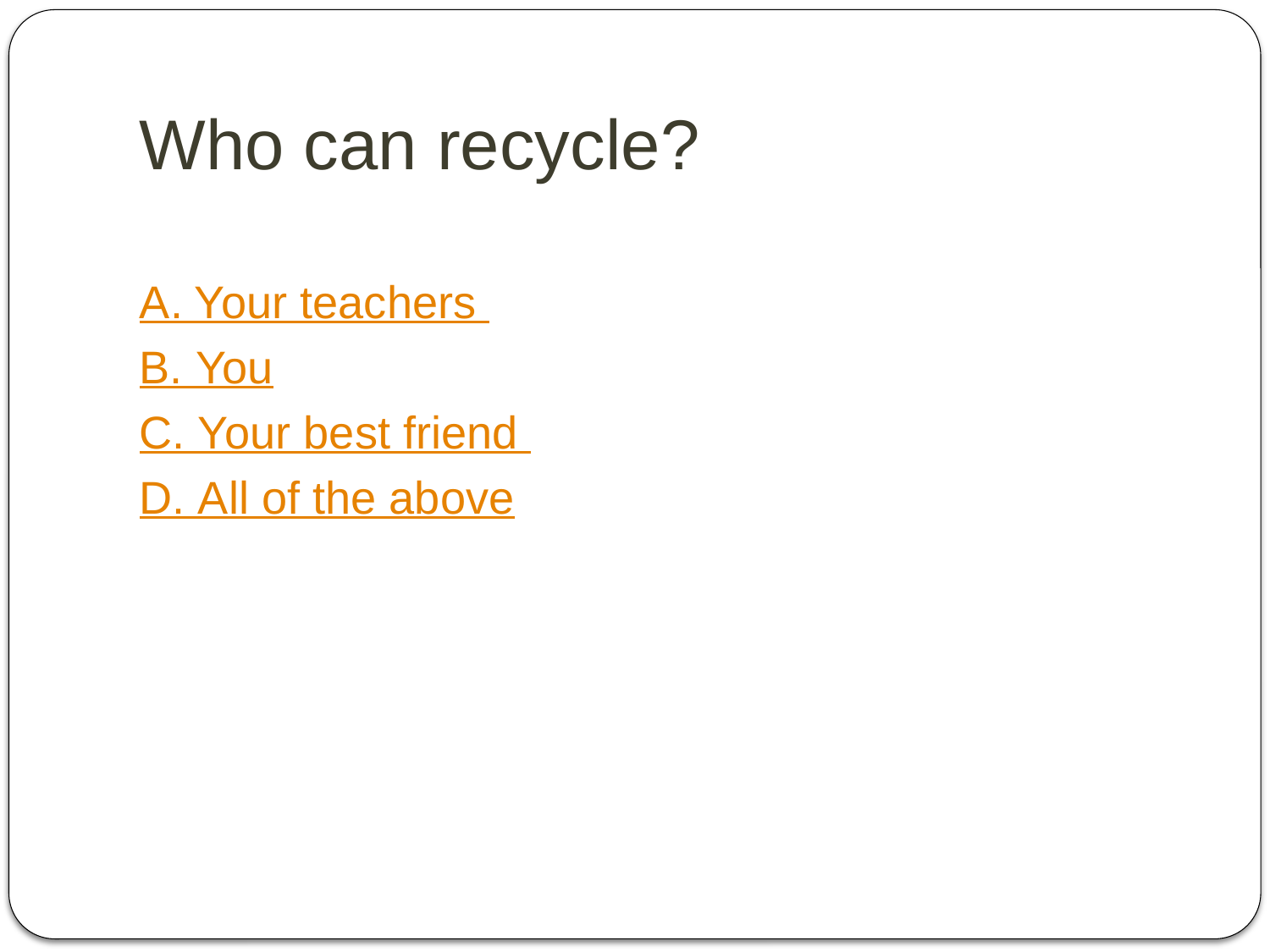

# Who can recycle?

A. Your teachers
B. You
C. Your best friend
D. All of the above